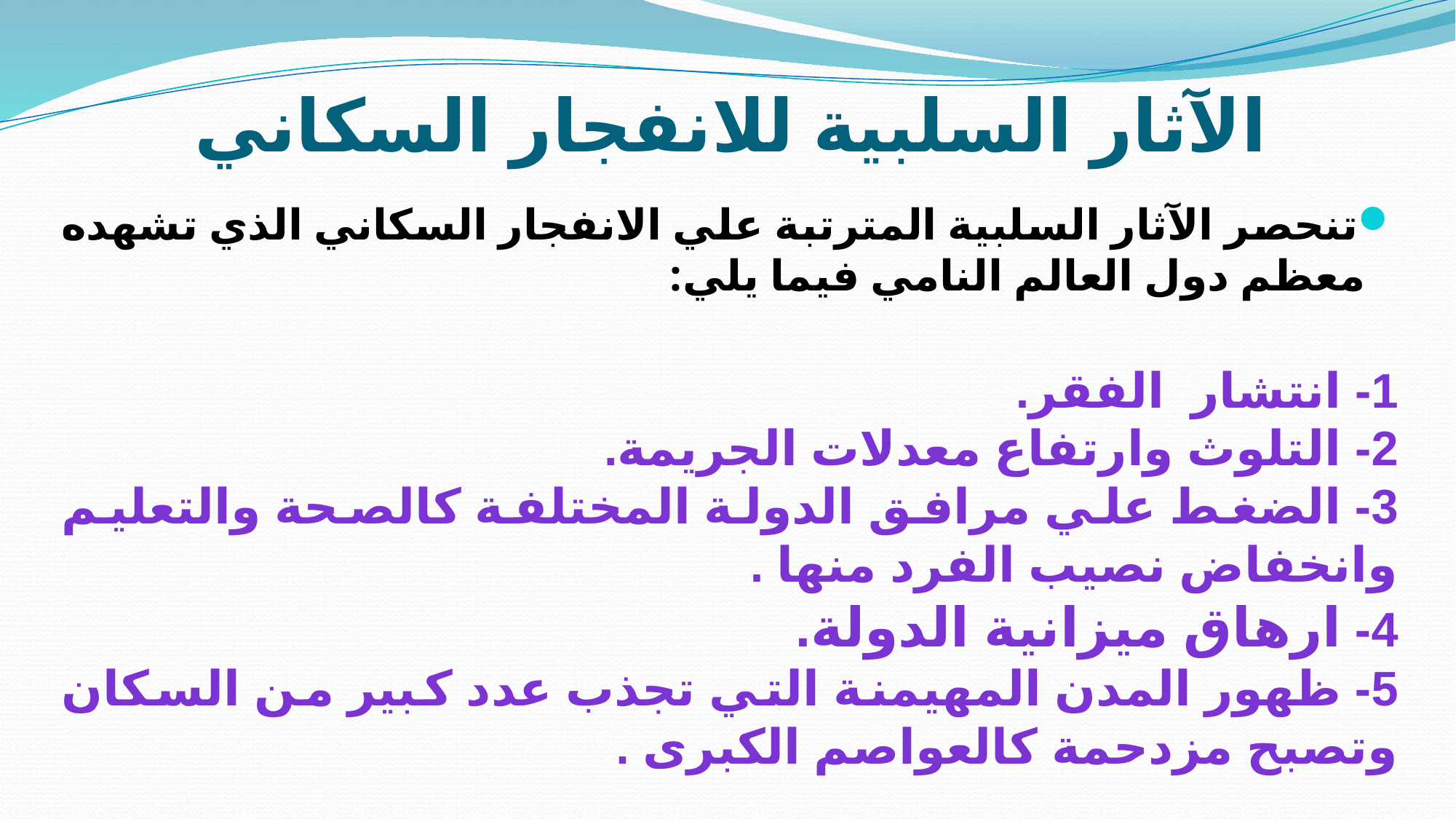

# الآثار السلبية للانفجار السكاني
تنحصر الآثار السلبية المترتبة علي الانفجار السكاني الذي تشهده معظم دول العالم النامي فيما يلي:

1- انتشار  الفقر.
2- التلوث وارتفاع معدلات الجريمة.
3- الضغط علي مرافق الدولة المختلفة كالصحة والتعليم وانخفاض نصيب الفرد منها .
4- ارهاق ميزانية الدولة.
5- ظهور المدن المهيمنة التي تجذب عدد كبير من السكان وتصبح مزدحمة كالعواصم الكبرى .